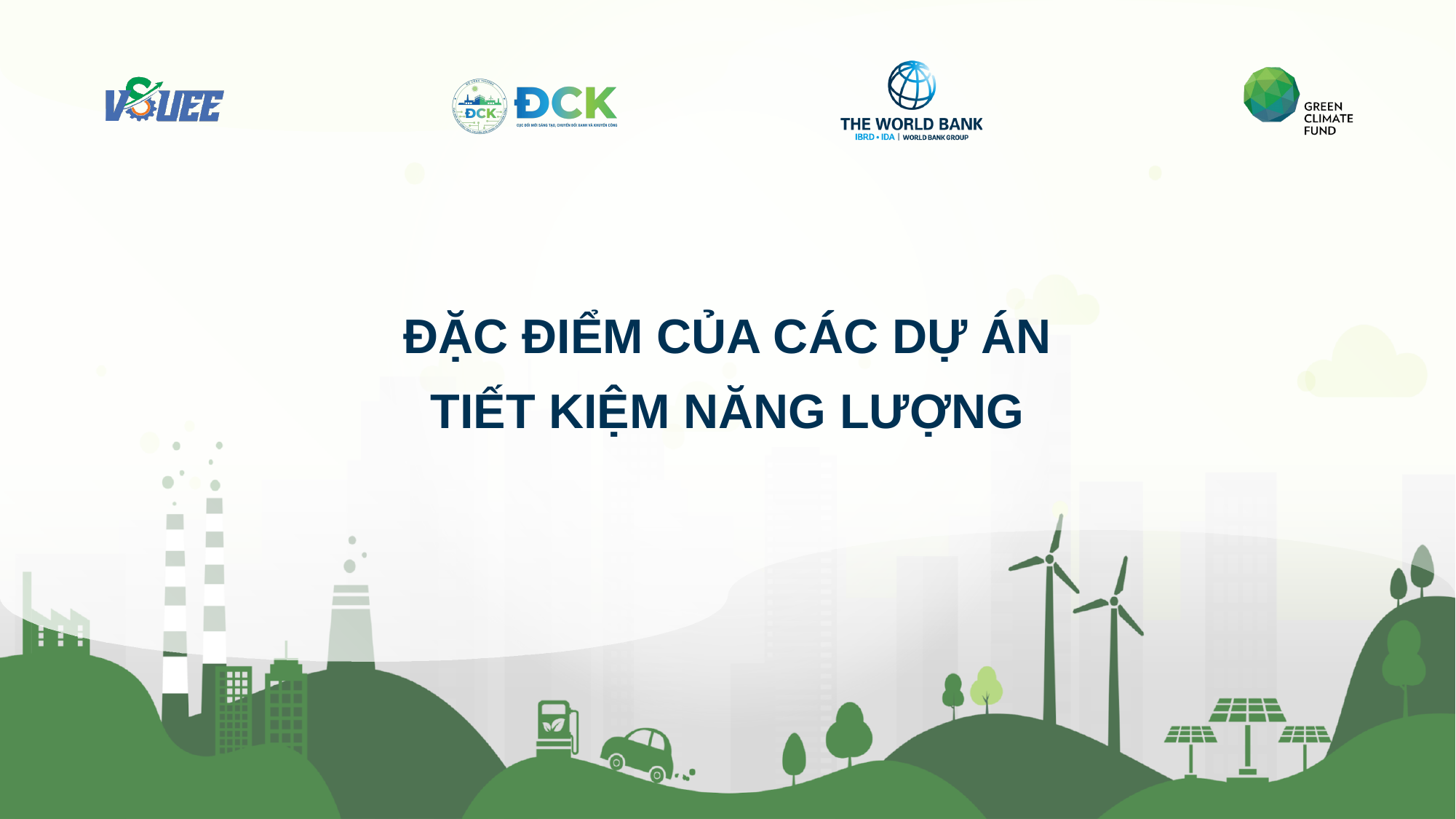

ĐẶC ĐIỂM CỦA CÁC DỰ ÁN TIẾT KIỆM NĂNG LƯỢNG